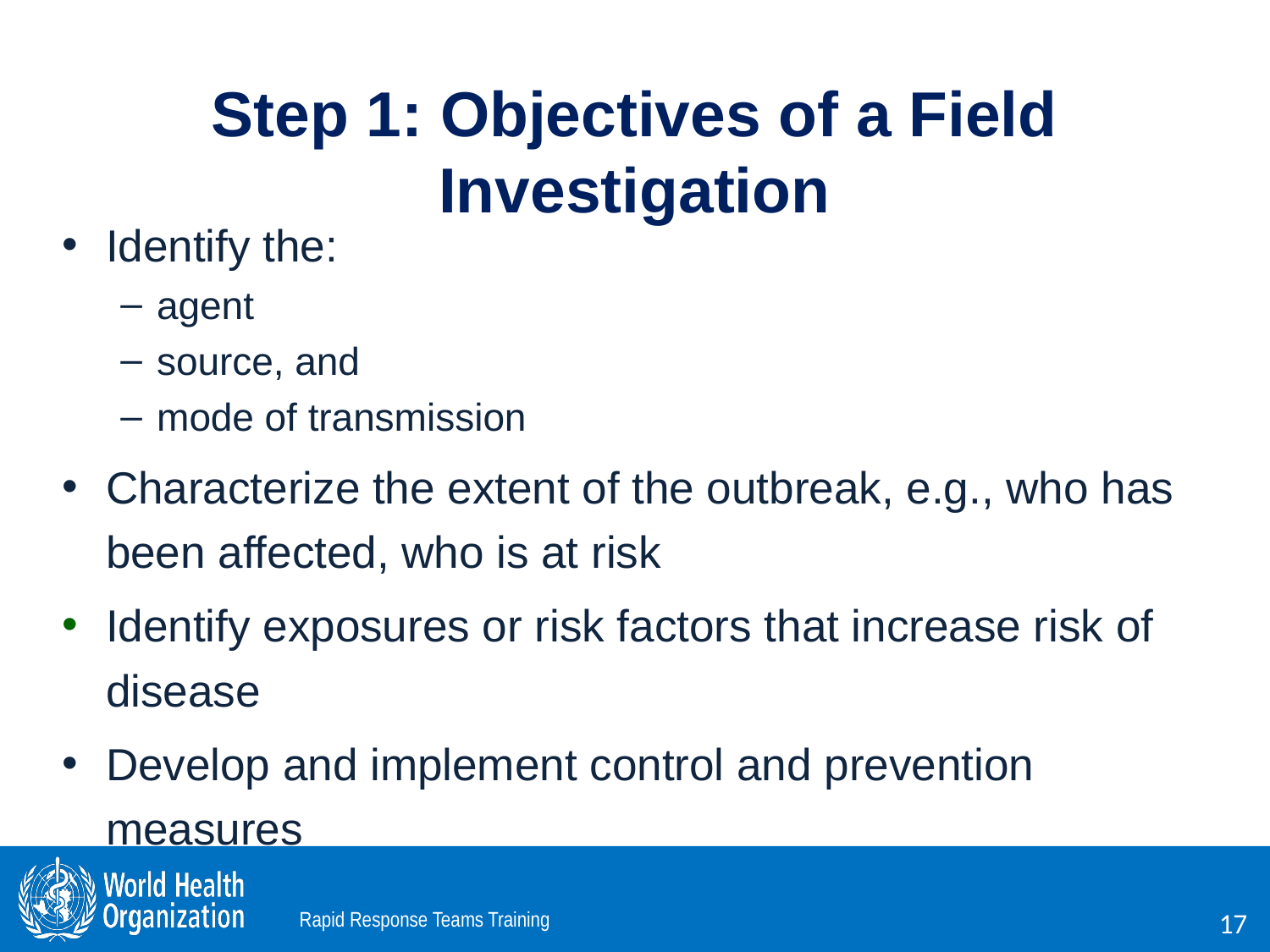

Step 1: Objectives of a Field Investigation
Identify the:
agent
source, and
mode of transmission
Characterize the extent of the outbreak, e.g., who has been affected, who is at risk
Identify exposures or risk factors that increase risk of disease
Develop and implement control and prevention measures